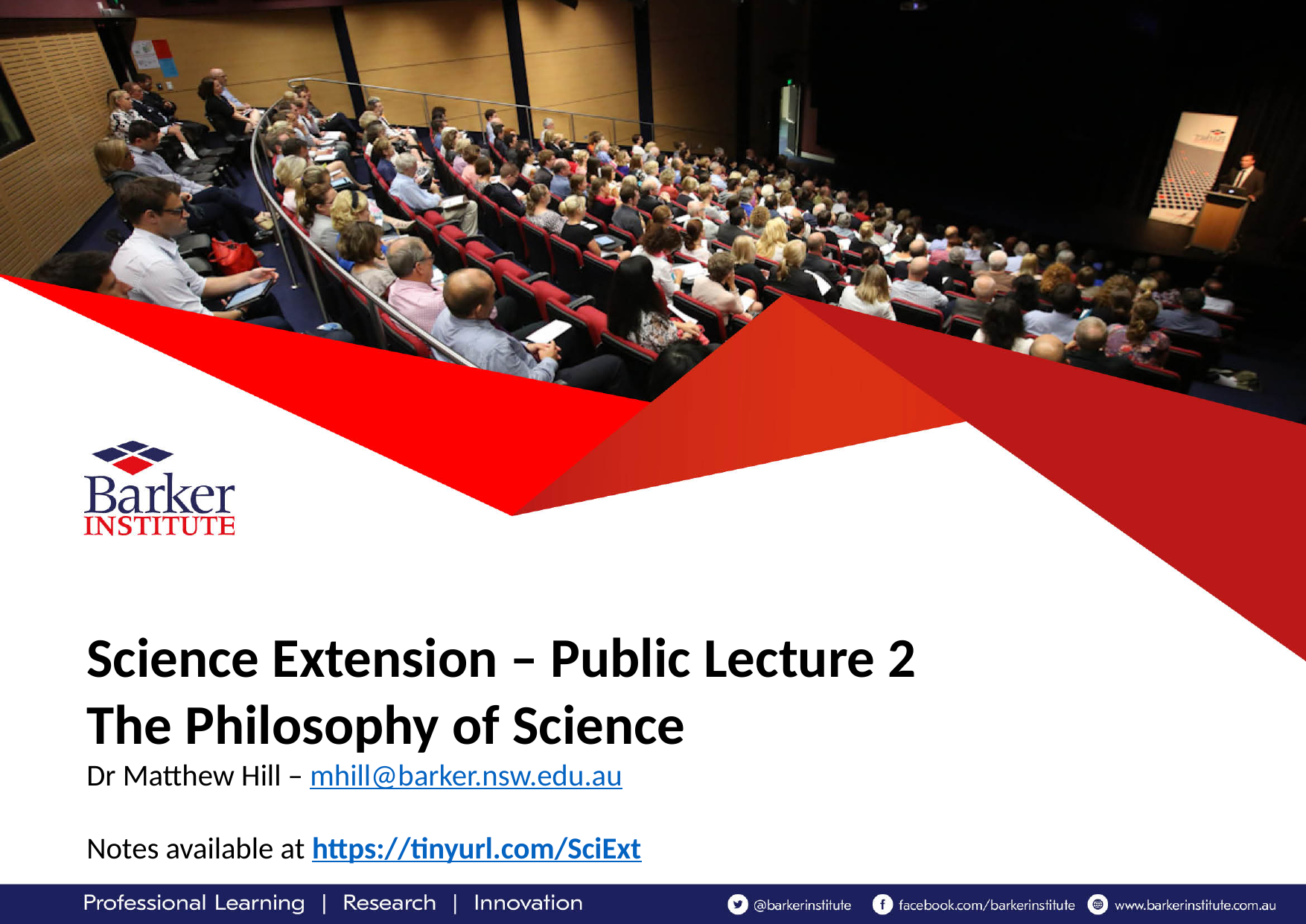

Science Extension – Public Lecture 2
The Philosophy of Science
Dr Matthew Hill – mhill@barker.nsw.edu.au

Notes available at https://tinyurl.com/SciExt